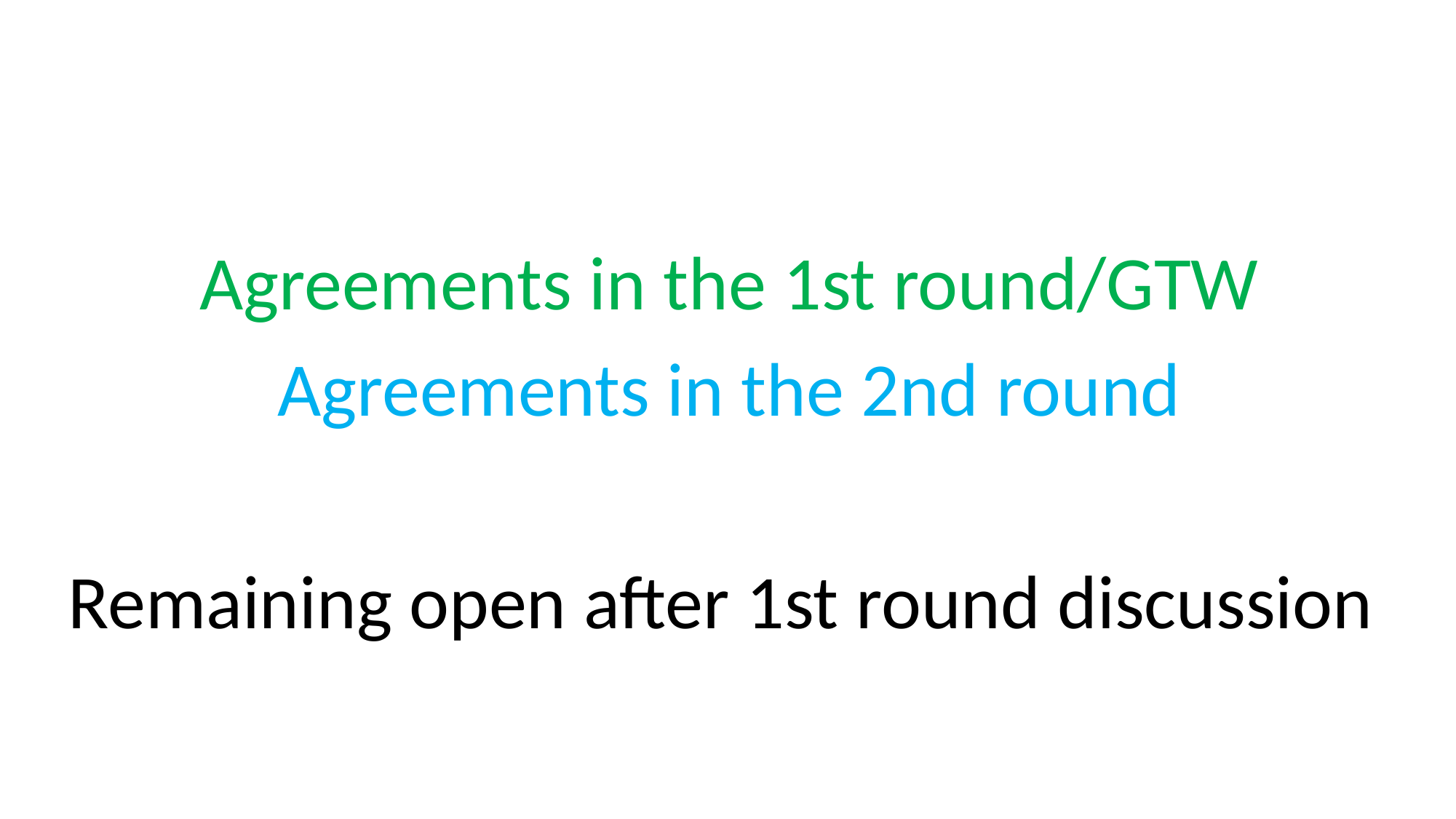

Agreements in the 1st round/GTW
Agreements in the 2nd round

Remaining open after 1st round discussion